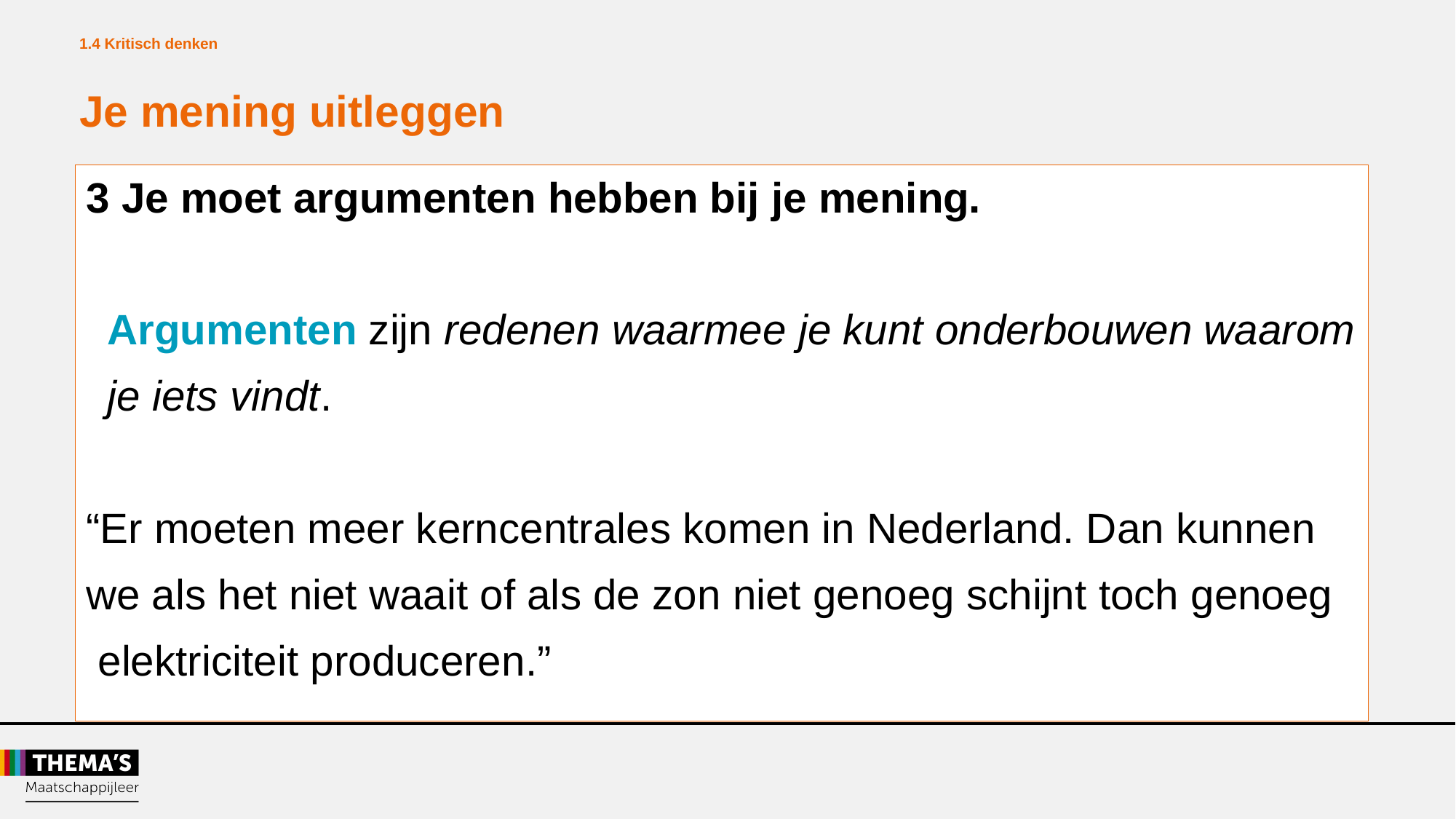

1.4 Kritisch denken
Je mening uitleggen
3 Je moet argumenten hebben bij je mening.

Argumenten zijn redenen waarmee je kunt onderbouwen waarom
je iets vindt.

“Er moeten meer kerncentrales komen in Nederland. Dan kunnen
we als het niet waait of als de zon niet genoeg schijnt toch genoeg
 elektriciteit produceren.”